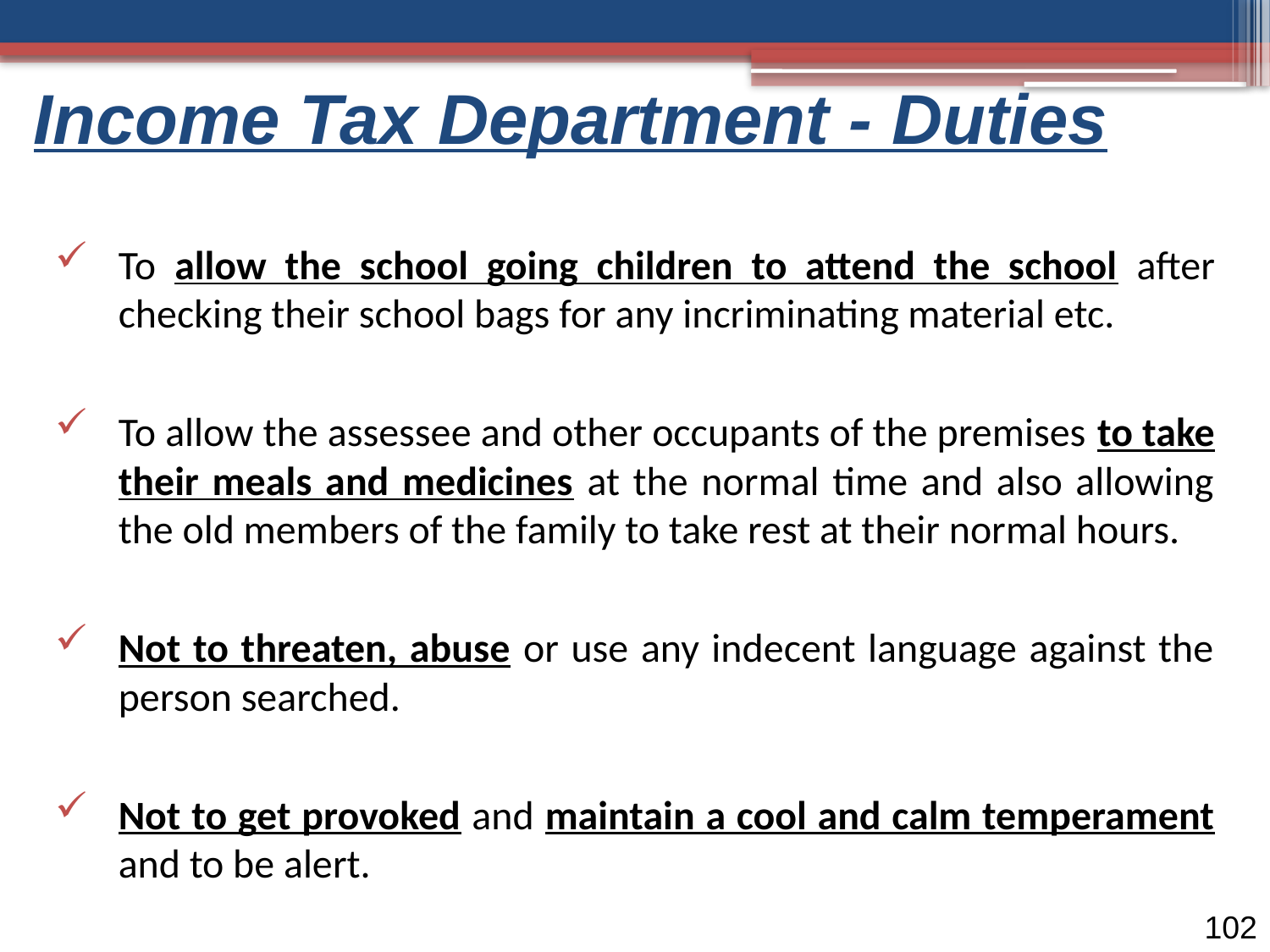

# Income Tax Department - Duties
To allow the school going children to attend the school after checking their school bags for any incriminating material etc.

To allow the assessee and other occupants of the premises to take their meals and medicines at the normal time and also allowing the old members of the family to take rest at their normal hours.

Not to threaten, abuse or use any indecent language against the person searched.

Not to get provoked and maintain a cool and calm temperament and to be alert.
102